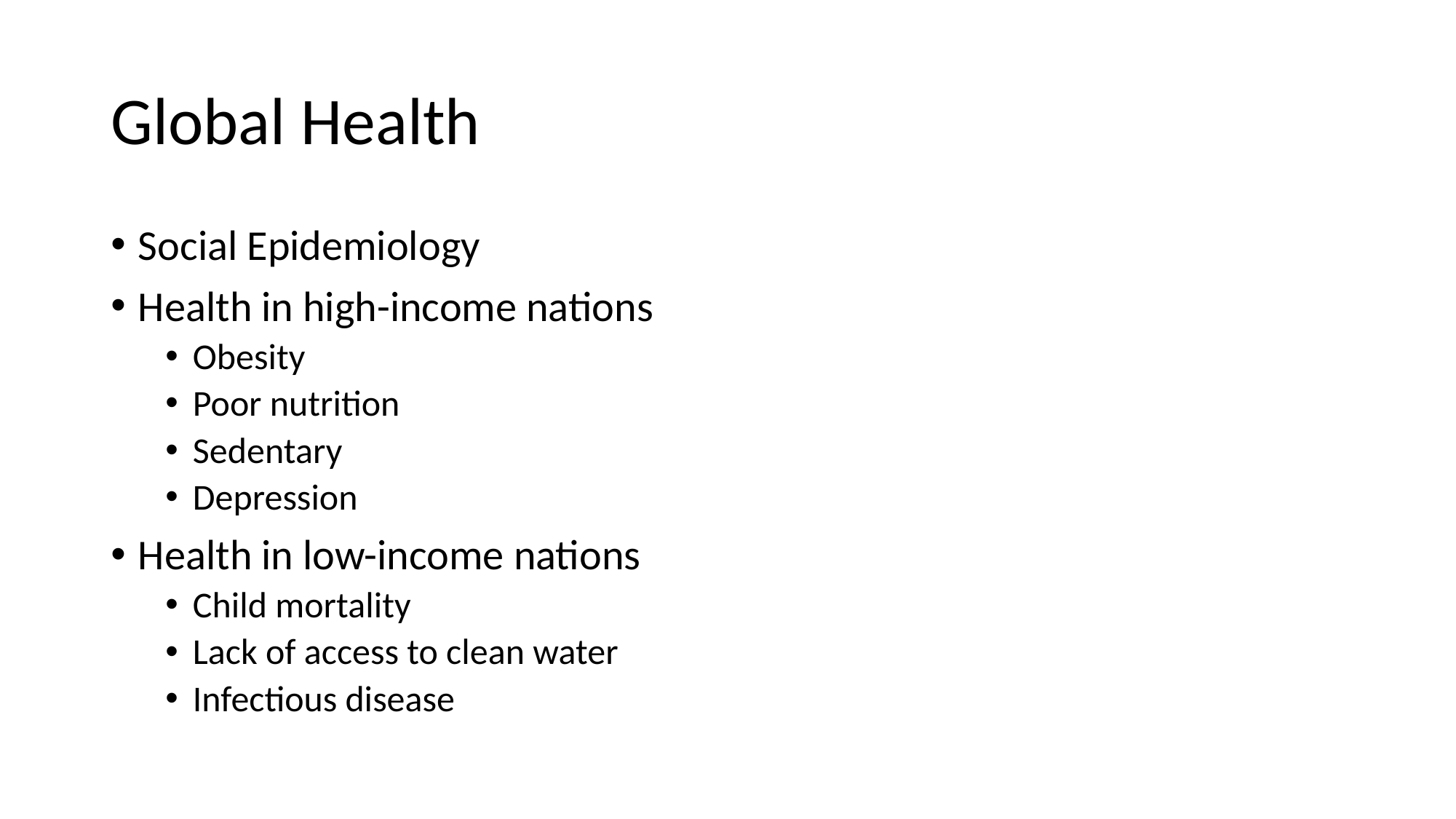

# Global Health
Social Epidemiology
Health in high-income nations
Obesity
Poor nutrition
Sedentary
Depression
Health in low-income nations
Child mortality
Lack of access to clean water
Infectious disease